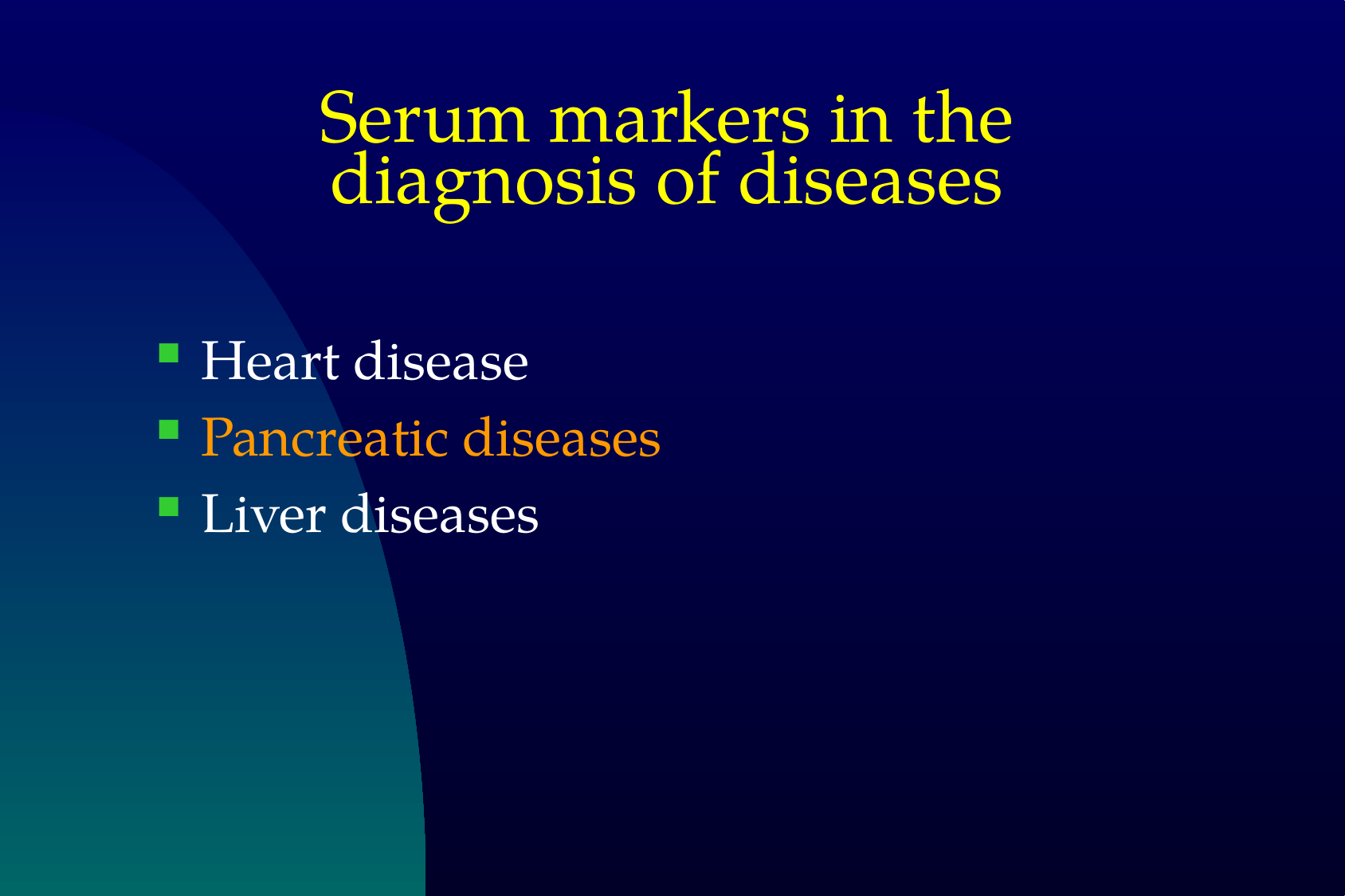

# Serum markers in the diagnosis of diseases
Heart disease
Pancreatic diseases
Liver diseases